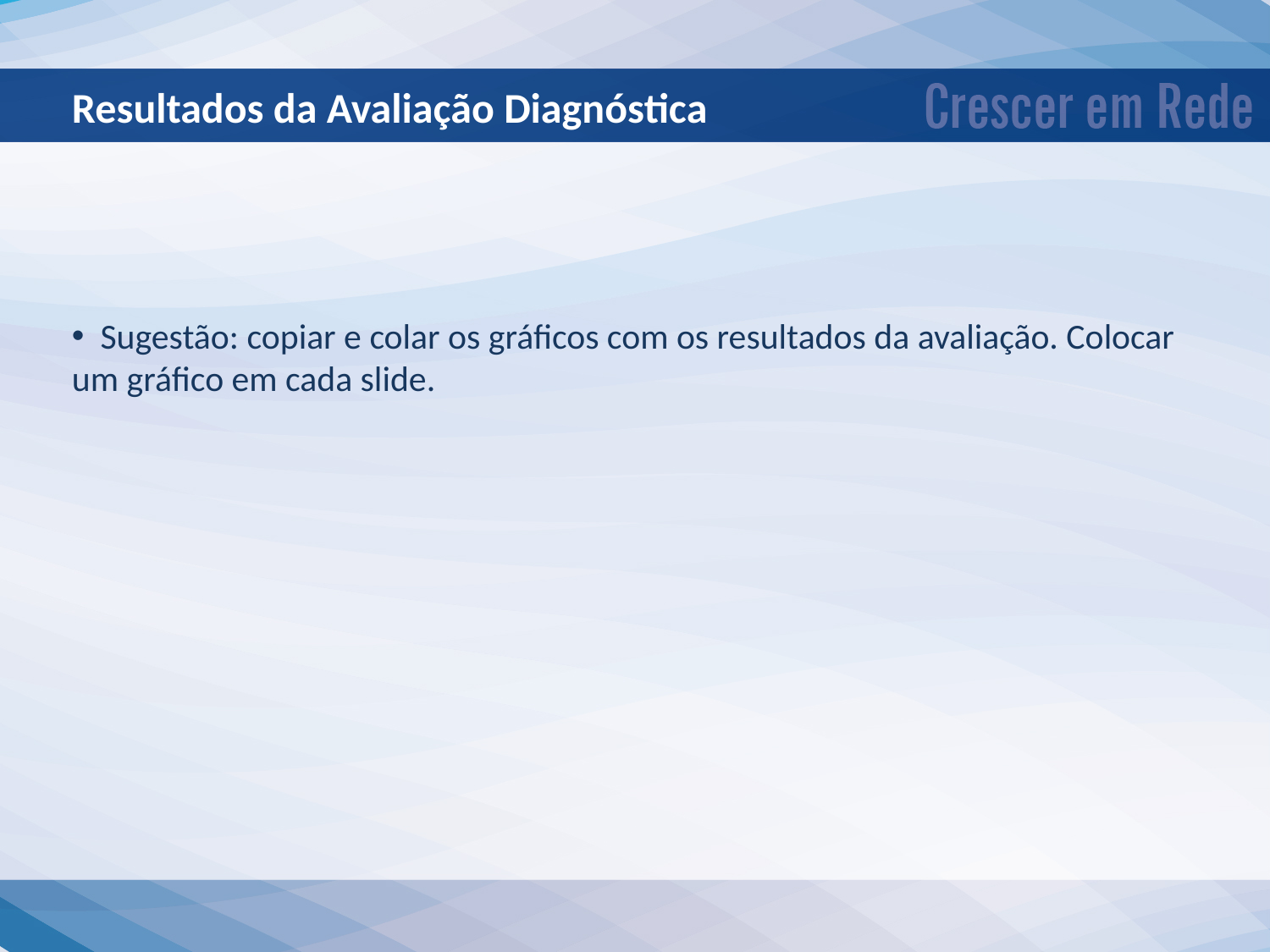

Resultados da Avaliação Diagnóstica
  Sugestão: copiar e colar os gráficos com os resultados da avaliação. Colocar um gráfico em cada slide.